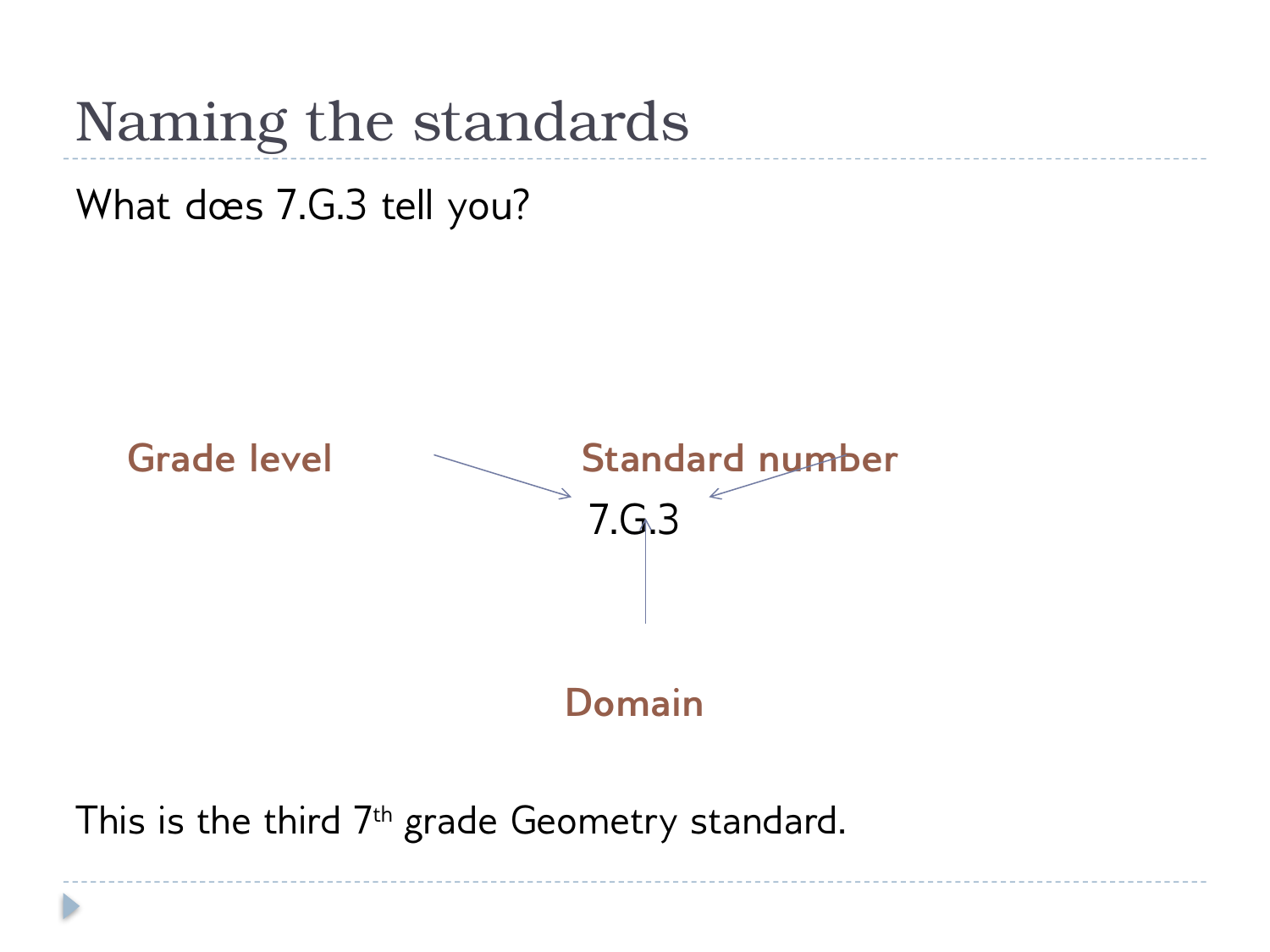

# Naming the standards
What does 7.G.3 tell you?

			 Grade level                   Standard number
7.G.3

Domain

This is the third 7th grade Geometry standard.